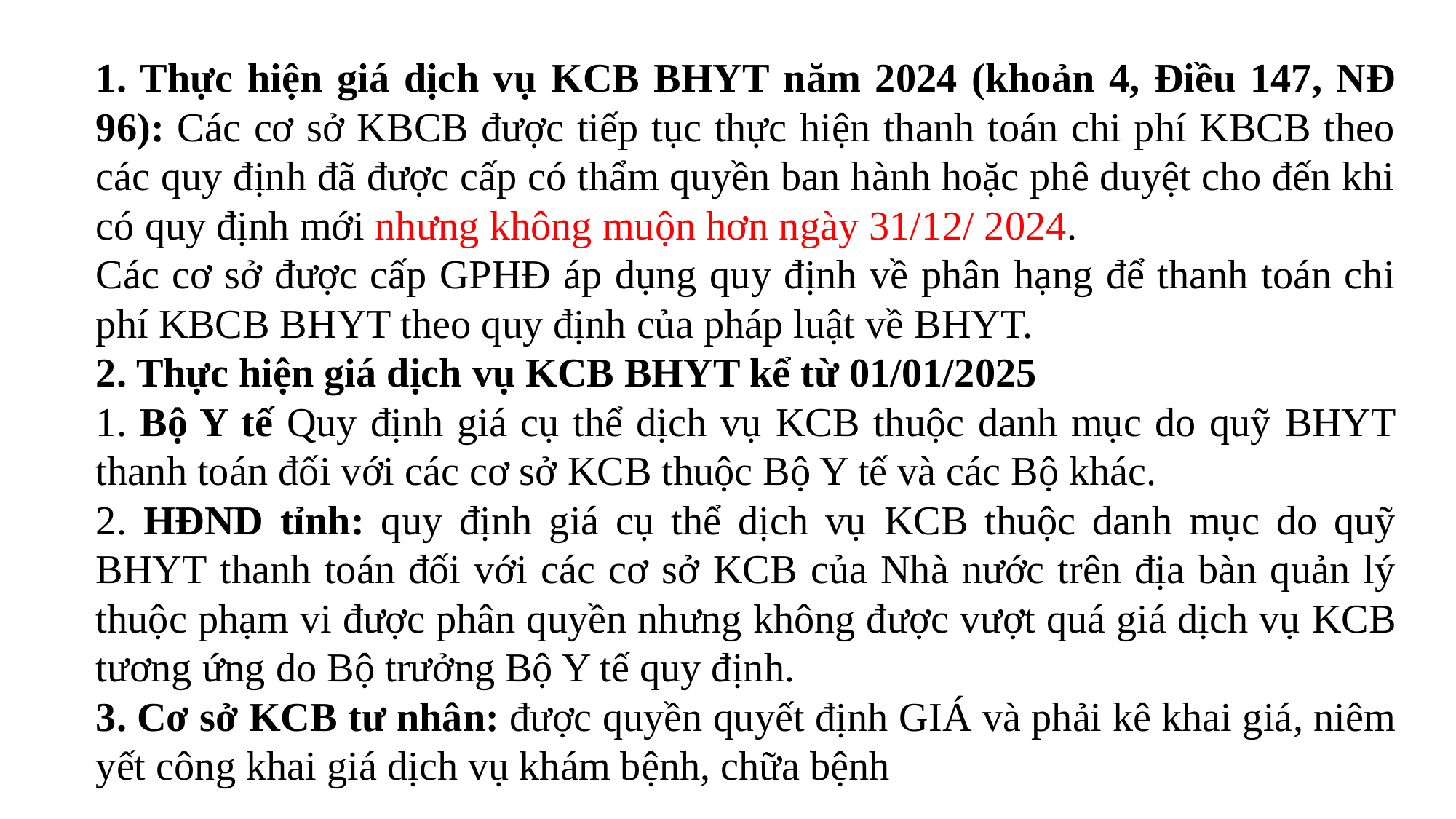

1. Thực hiện giá dịch vụ KCB BHYT năm 2024 (khoản 4, Điều 147, NĐ 96): Các cơ sở KBCB được tiếp tục thực hiện thanh toán chi phí KBCB theo các quy định đã được cấp có thẩm quyền ban hành hoặc phê duyệt cho đến khi có quy định mới nhưng không muộn hơn ngày 31/12/ 2024.
Các cơ sở được cấp GPHĐ áp dụng quy định về phân hạng để thanh toán chi phí KBCB BHYT theo quy định của pháp luật về BHYT.
2. Thực hiện giá dịch vụ KCB BHYT kể từ 01/01/2025
1. Bộ Y tế Quy định giá cụ thể dịch vụ KCB thuộc danh mục do quỹ BHYT thanh toán đối với các cơ sở KCB thuộc Bộ Y tế và các Bộ khác.
2. HĐND tỉnh: quy định giá cụ thể dịch vụ KCB thuộc danh mục do quỹ BHYT thanh toán đối với các cơ sở KCB của Nhà nước trên địa bàn quản lý thuộc phạm vi được phân quyền nhưng không được vượt quá giá dịch vụ KCB tương ứng do Bộ trưởng Bộ Y tế quy định.
3. Cơ sở KCB tư nhân: được quyền quyết định GIÁ và phải kê khai giá, niêm yết công khai giá dịch vụ khám bệnh, chữa bệnh